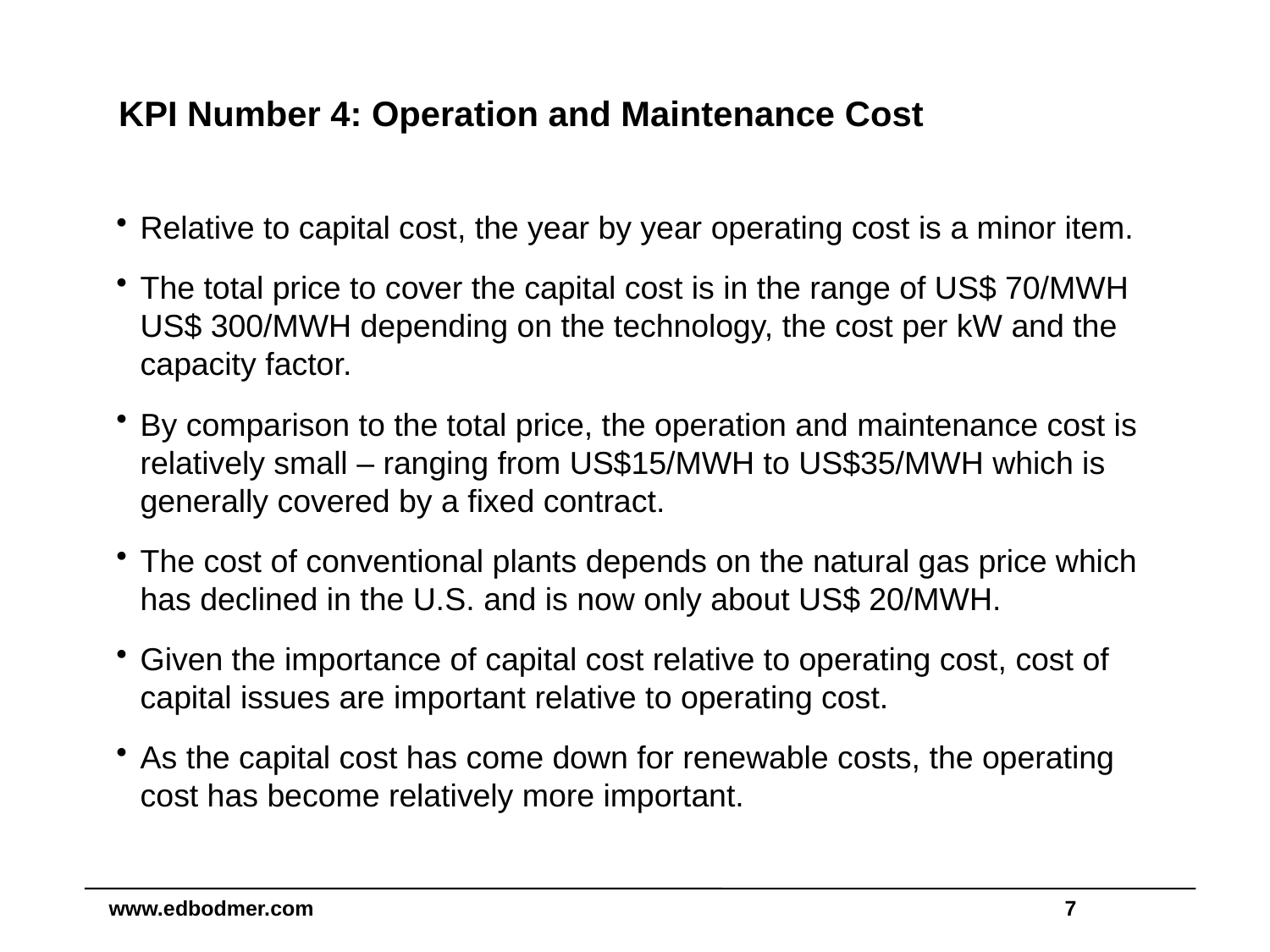

# KPI Number 4: Operation and Maintenance Cost
Relative to capital cost, the year by year operating cost is a minor item.
The total price to cover the capital cost is in the range of US$ 70/MWH  US$ 300/MWH depending on the technology, the cost per kW and the capacity factor.
By comparison to the total price, the operation and maintenance cost is relatively small – ranging from US$15/MWH to US$35/MWH which is generally covered by a fixed contract.
The cost of conventional plants depends on the natural gas price which has declined in the U.S. and is now only about US$ 20/MWH.
Given the importance of capital cost relative to operating cost, cost of capital issues are important relative to operating cost.
As the capital cost has come down for renewable costs, the operating cost has become relatively more important.